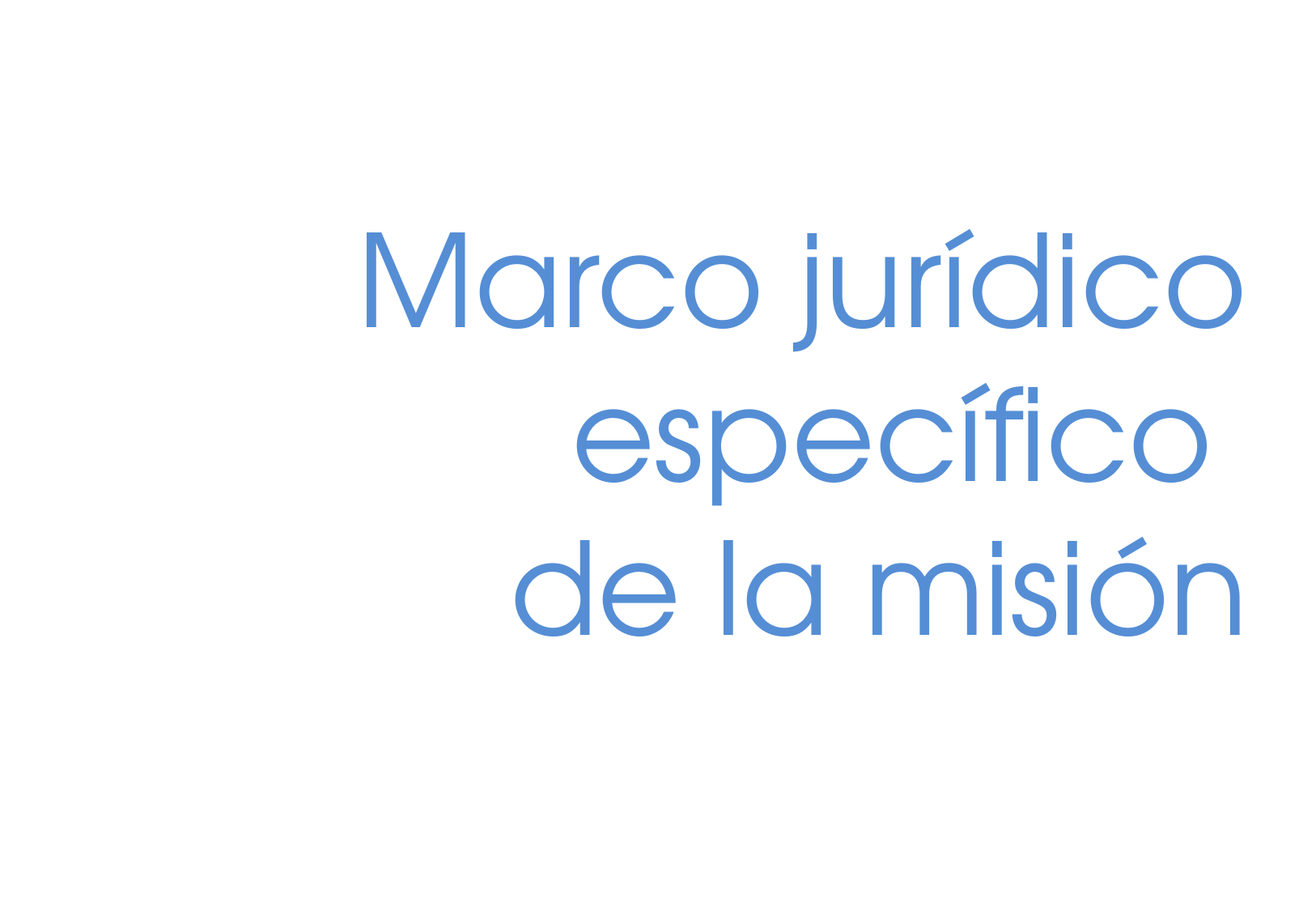

# Marco jurídico específico de la misión